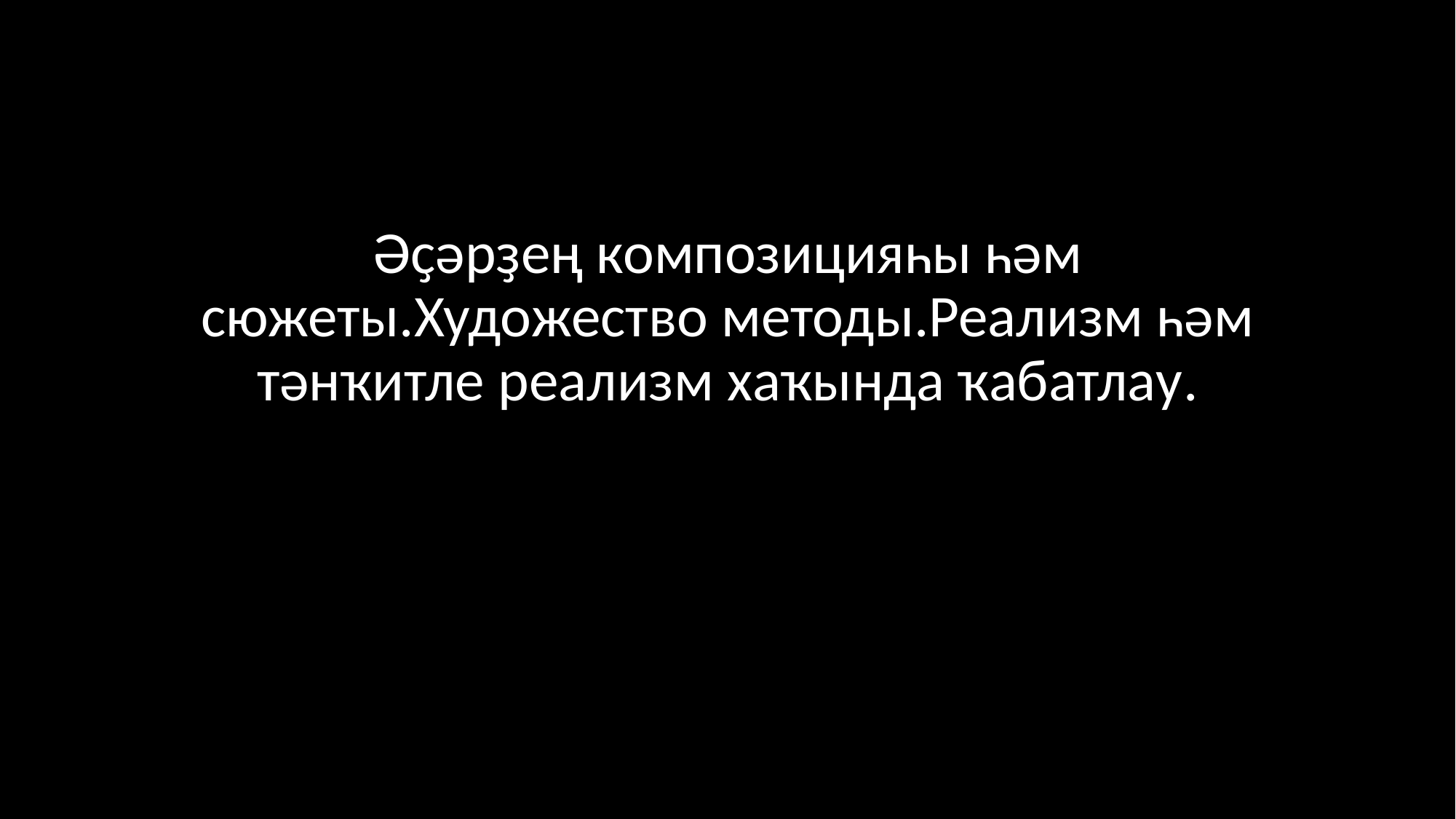

# Әҫәрҙең композицияһы һәм сюжеты.Художество методы.Реализм һәм тәнҡитле реализм хаҡында ҡабатлау.